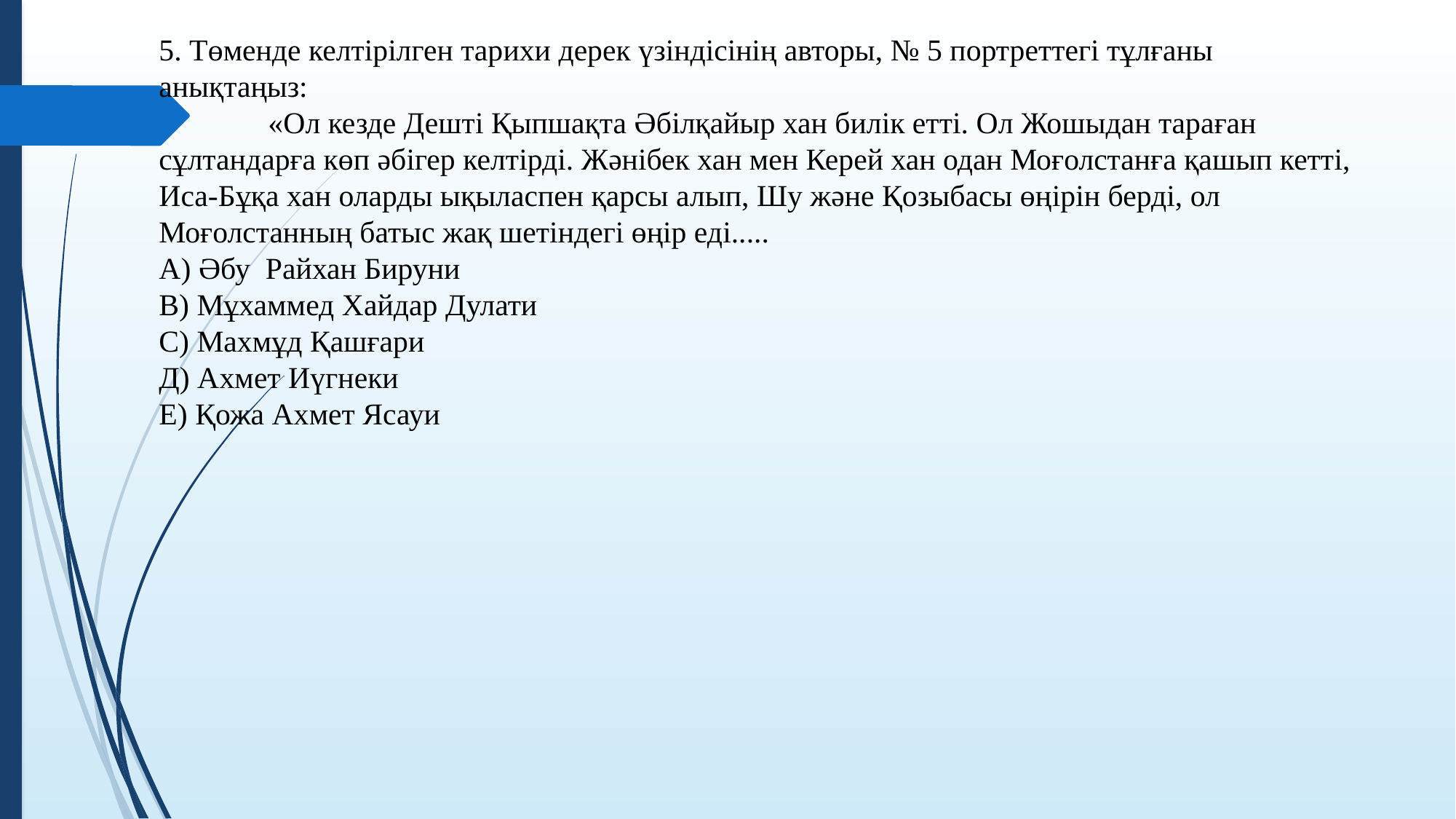

5. Төменде келтірілген тарихи дерек үзіндісінің авторы, № 5 портреттегі тұлғаны анықтаңыз:
	«Ол кезде Дештi Қыпшақта Әбiлқайыр хан билiк еттi. Ол Жошыдан тараған сұлтандарға көп әбiгер келтiрдi. Жәнiбек хан мен Керей хан одан Моғолстанға қашып кеттi, Иса-Бұқа хан оларды ықыласпен қарсы алып, Шу және Қозыбасы өңiрiн бердi, ол Моғолстанның батыс жақ шетiндегi өңiр едi.....
А) Әбу  Райхан Бируни
В) Мұхаммед Хайдар Дулати
С) Махмұд Қашғари
Д) Ахмет Иүгнеки
Е) Қожа Ахмет Ясауи